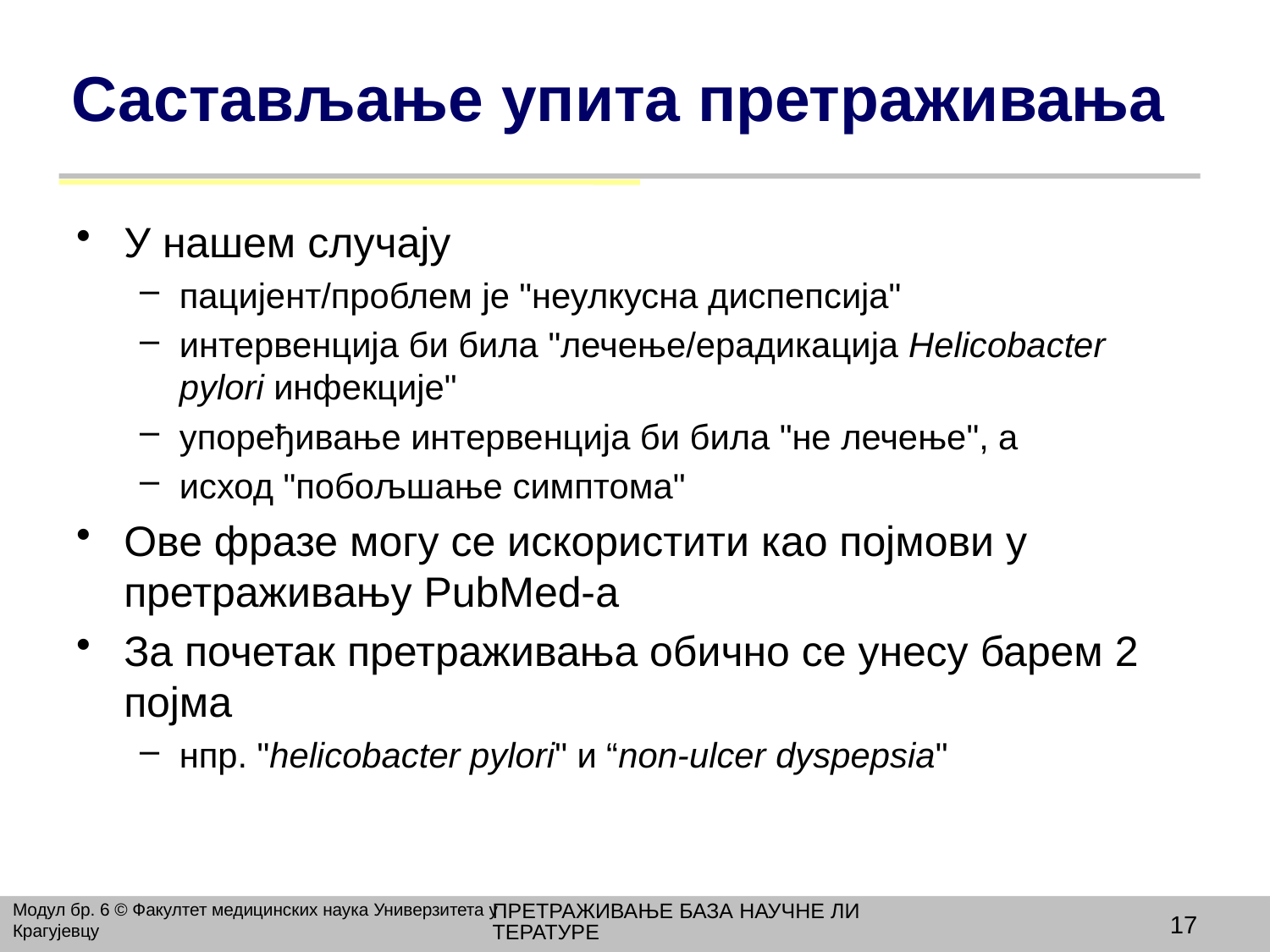

# Састављање упита претраживања
У нашем случају
пацијент/проблем је "неулкусна диспепсија"
интервенција би била "лечење/ерадикација Helicobacter pylori инфекције"
упоређивање интервенција би била "не лечење", а
исход "побољшање симптома"
Ове фразе могу се искористити као појмови у претраживању PubMed-а
За почетак претраживања обично се унесу барем 2 појма
нпр. "helicobacter pylori" и “non-ulcer dyspepsia"
ПРЕТРАЖИВАЊЕ БАЗА НАУЧНЕ ЛИТЕРАТУРЕ
Модул бр. 6 © Факултет медицинских наука Универзитета у Крагујевцу
17